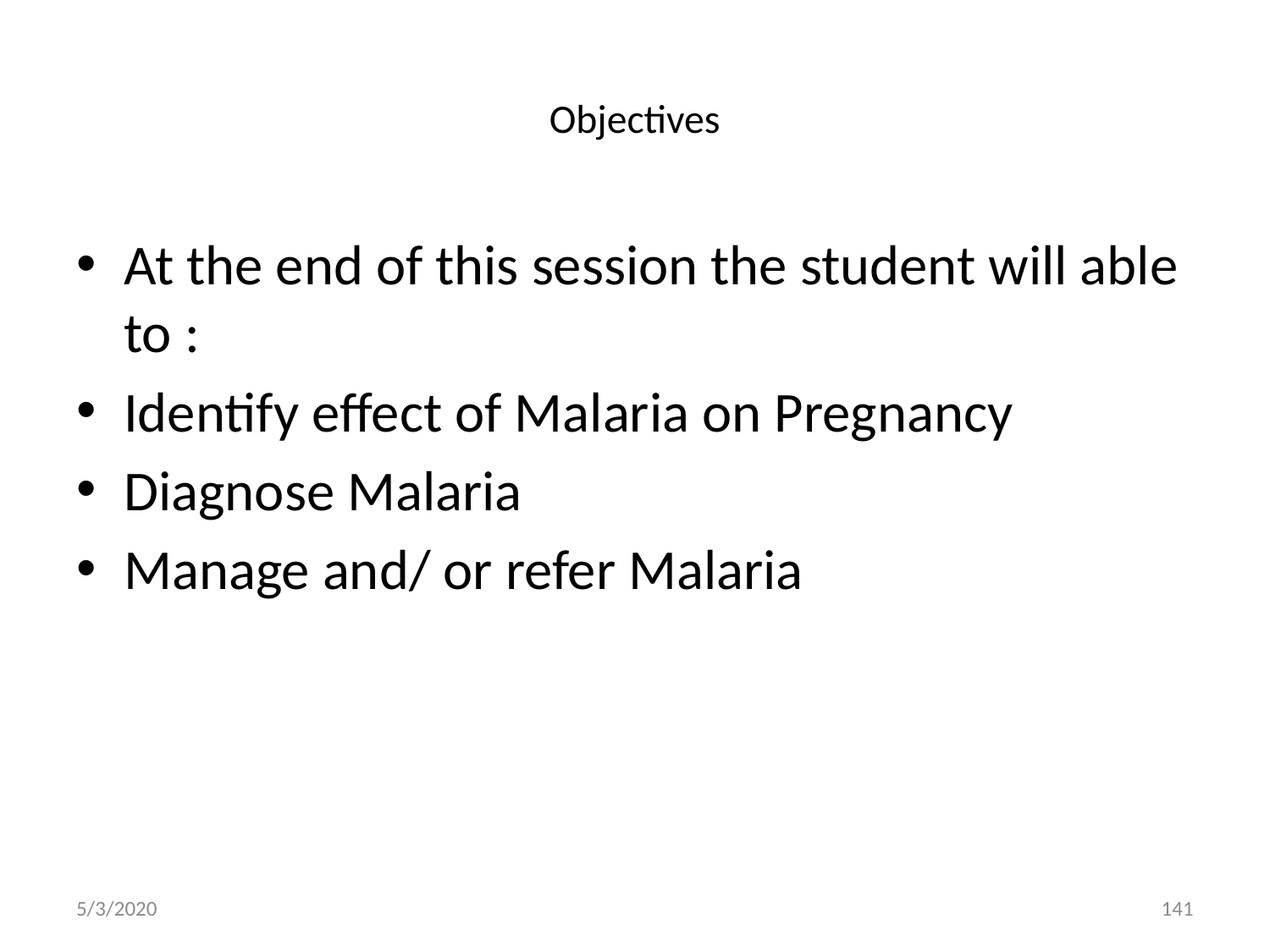

# Objectives
At the end of this session the student will able to :
Identify effect of Malaria on Pregnancy
Diagnose Malaria
Manage and/ or refer Malaria

5/3/2020
141